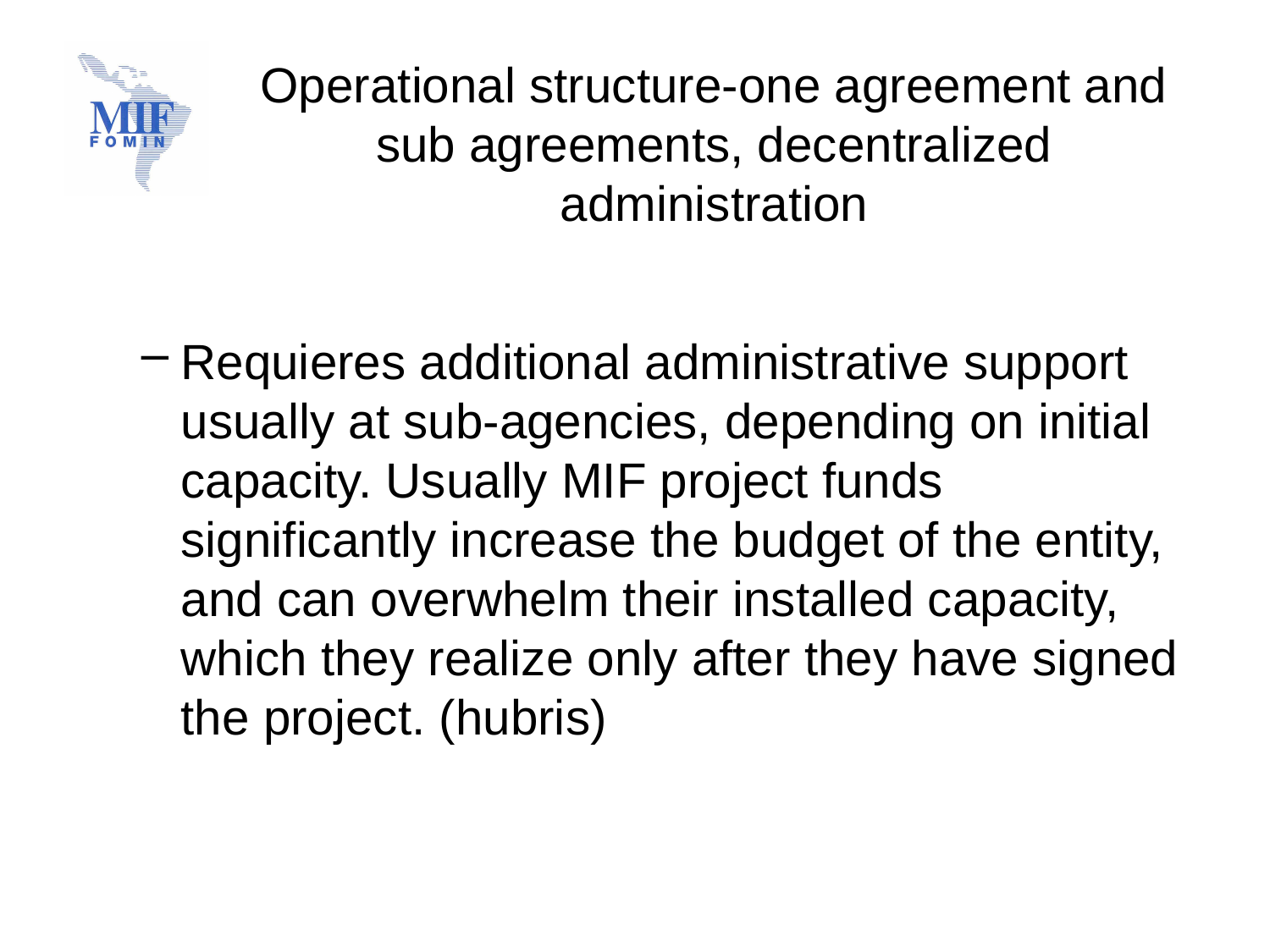

# Operational structure-one agreement and sub agreements, decentralized administration
Requieres additional administrative support usually at sub-agencies, depending on initial capacity. Usually MIF project funds significantly increase the budget of the entity, and can overwhelm their installed capacity, which they realize only after they have signed the project. (hubris)